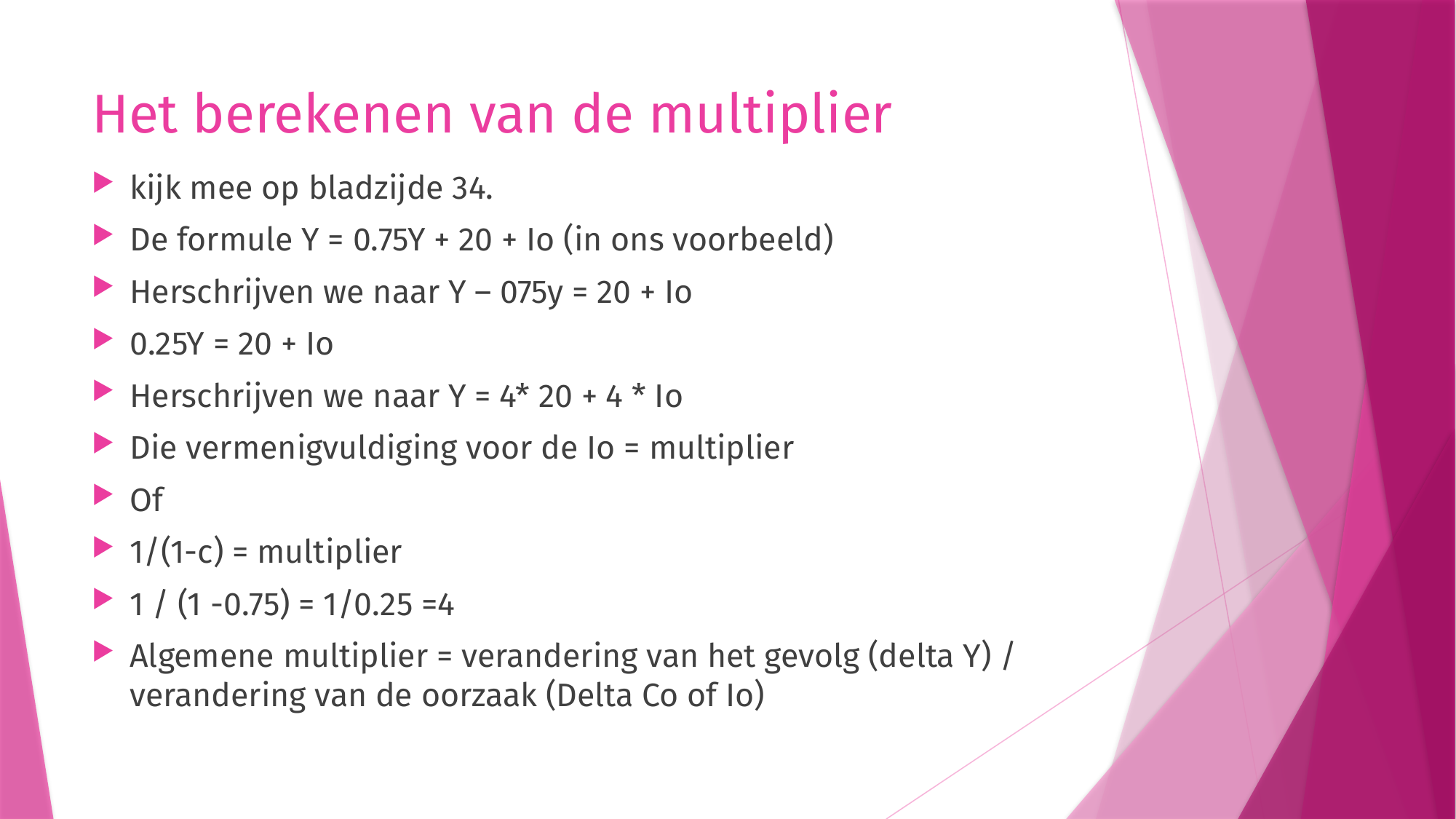

# Het berekenen van de multiplier
kijk mee op bladzijde 34.
De formule Y = 0.75Y + 20 + Io (in ons voorbeeld)
Herschrijven we naar Y – 075y = 20 + Io
0.25Y = 20 + Io
Herschrijven we naar Y = 4* 20 + 4 * Io
Die vermenigvuldiging voor de Io = multiplier
Of
1/(1-c) = multiplier
1 / (1 -0.75) = 1/0.25 =4
Algemene multiplier = verandering van het gevolg (delta Y) / verandering van de oorzaak (Delta Co of Io)